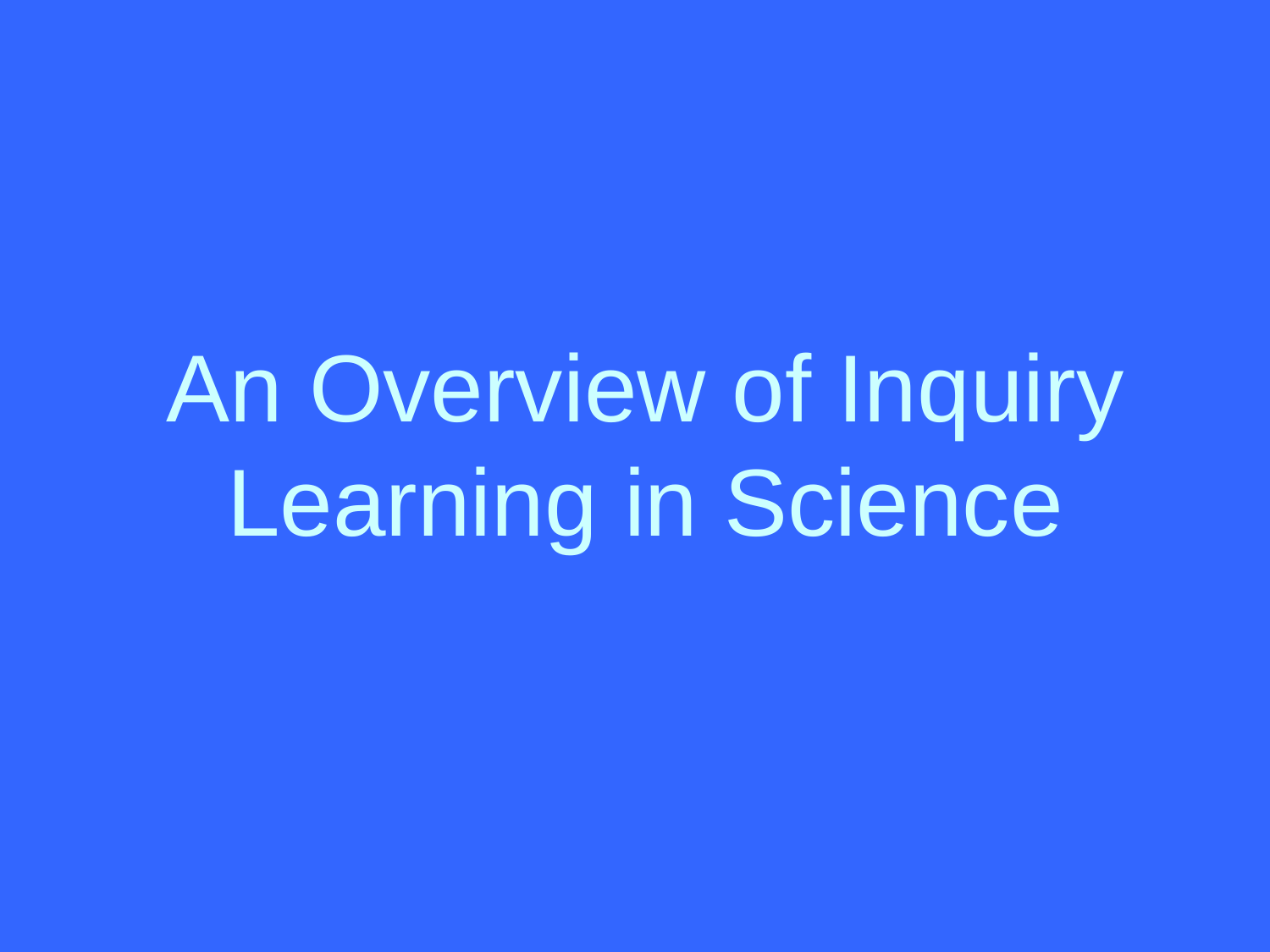

# An Overview of Inquiry Learning in Science